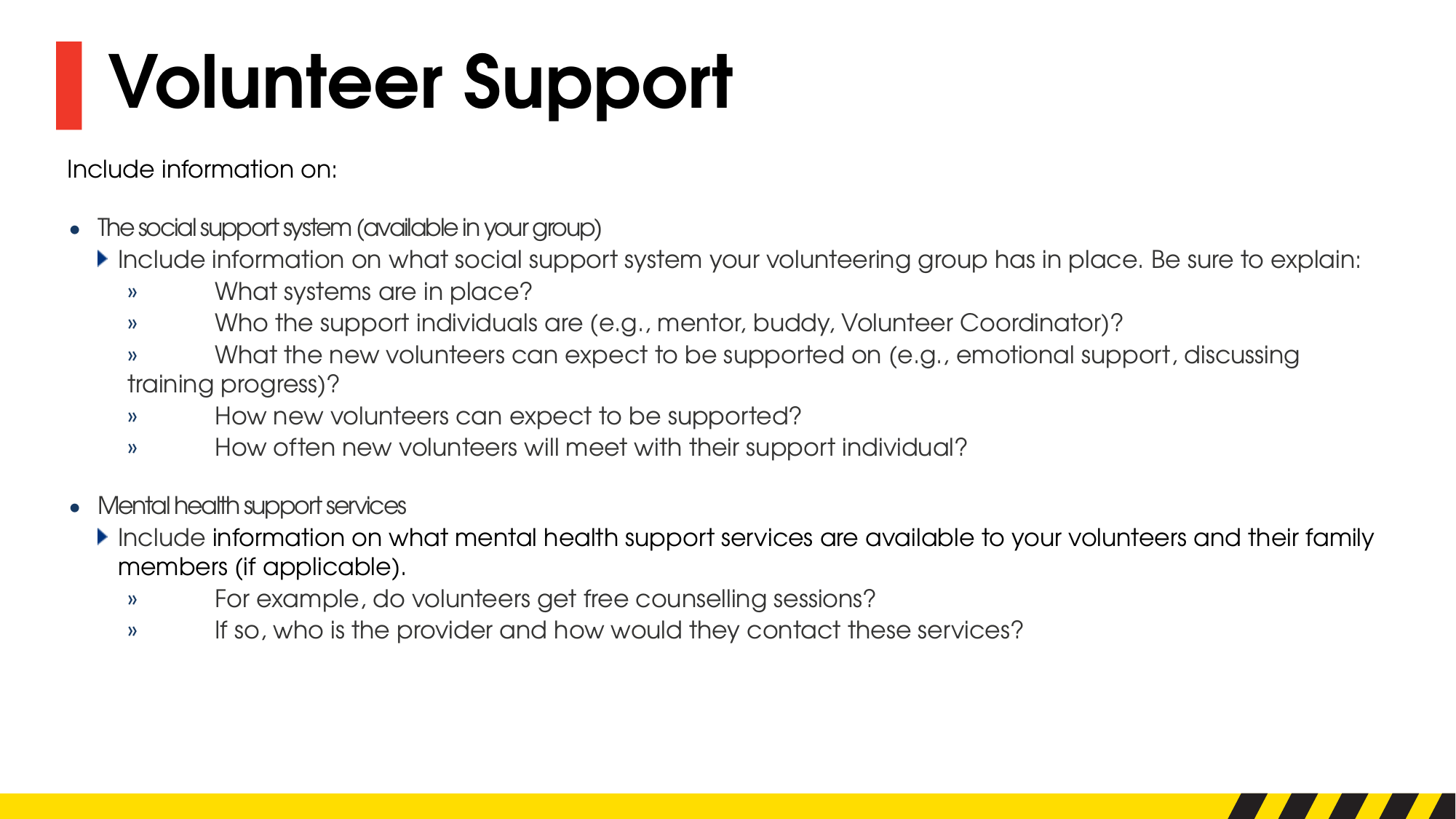

▌Volunteer Support
Include information on:

•	The social support system (available in your group)
Include information on what social support system your volunteering group has in place. Be sure to explain:
»	What systems are in place?
»	Who the support individuals are (e.g., mentor, buddy, Volunteer Coordinator)?
»	What the new volunteers can expect to be supported on (e.g., emotional support, discussing training progress)?
»	How new volunteers can expect to be supported?
»	How often new volunteers will meet with their support individual?

•	Mental health support services
Include information on what mental health support services are available to your volunteers and their family members (if applicable).
»	For example, do volunteers get free counselling sessions?
»	If so, who is the provider and how would they contact these services?